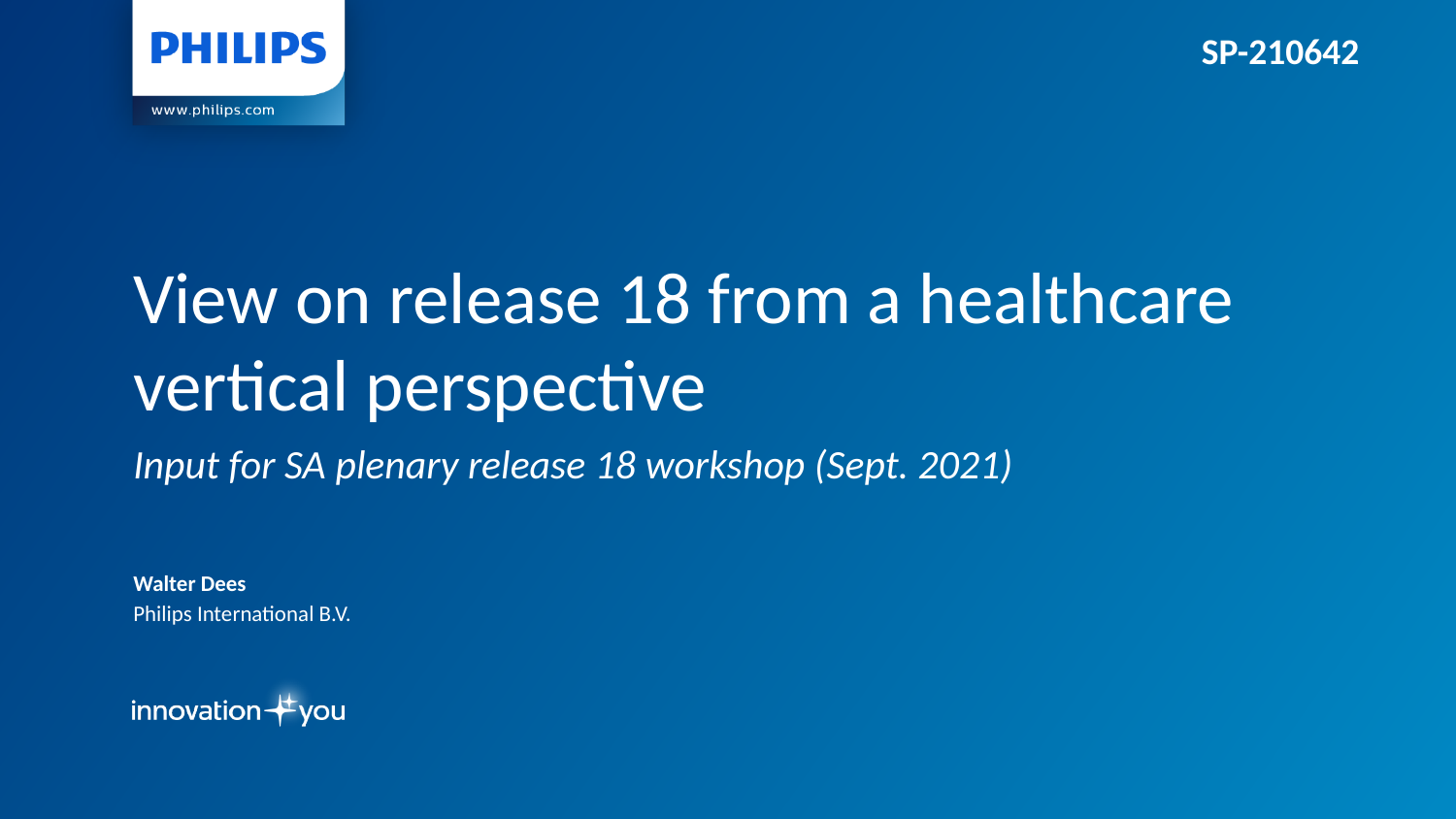

SP-210642
View on release 18 from a healthcare vertical perspective
Input for SA plenary release 18 workshop (Sept. 2021)

Walter Dees
Philips International B.V.